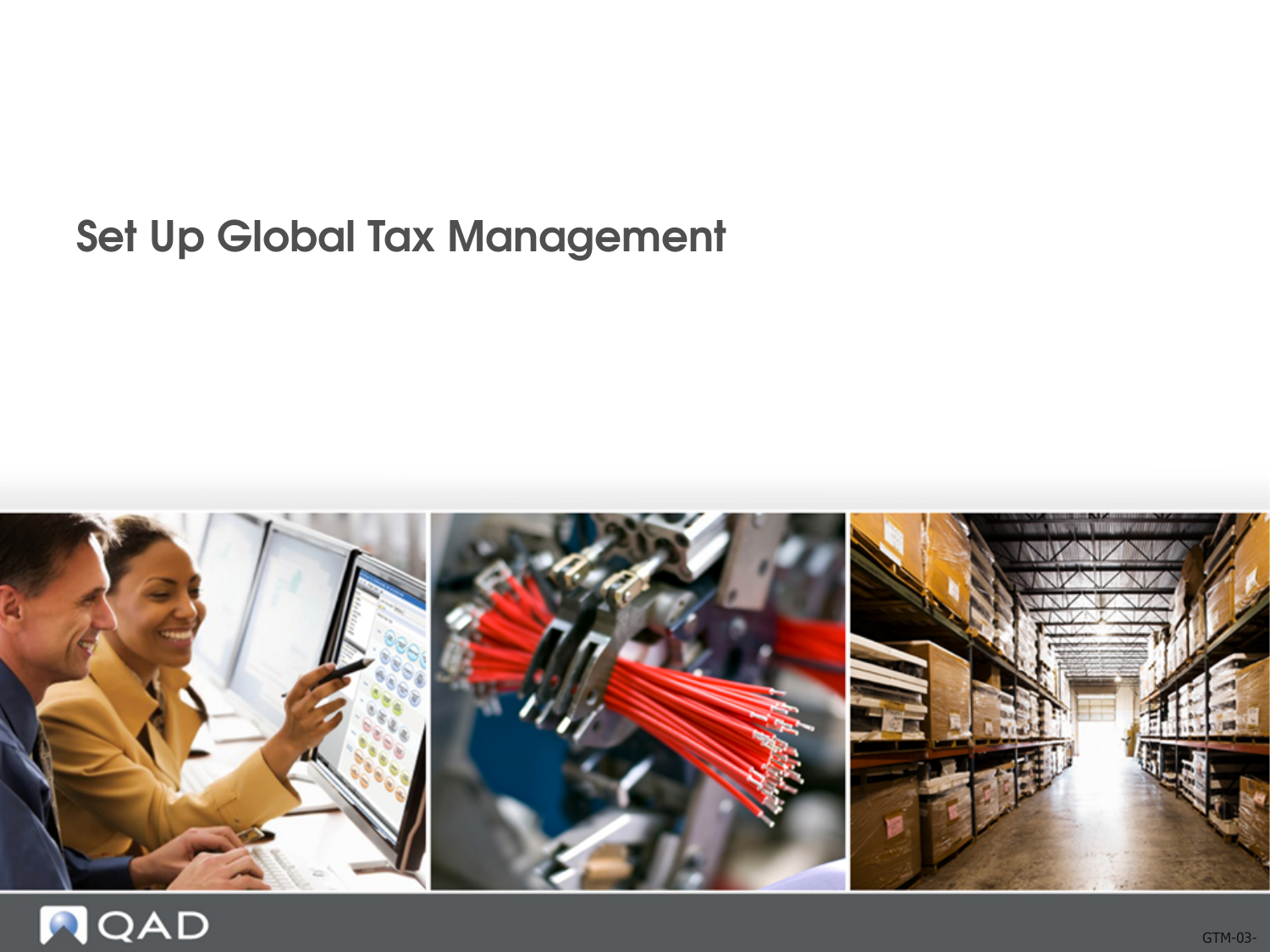

# Global Tax Management
Set Up Global Tax Management
GTM-03-